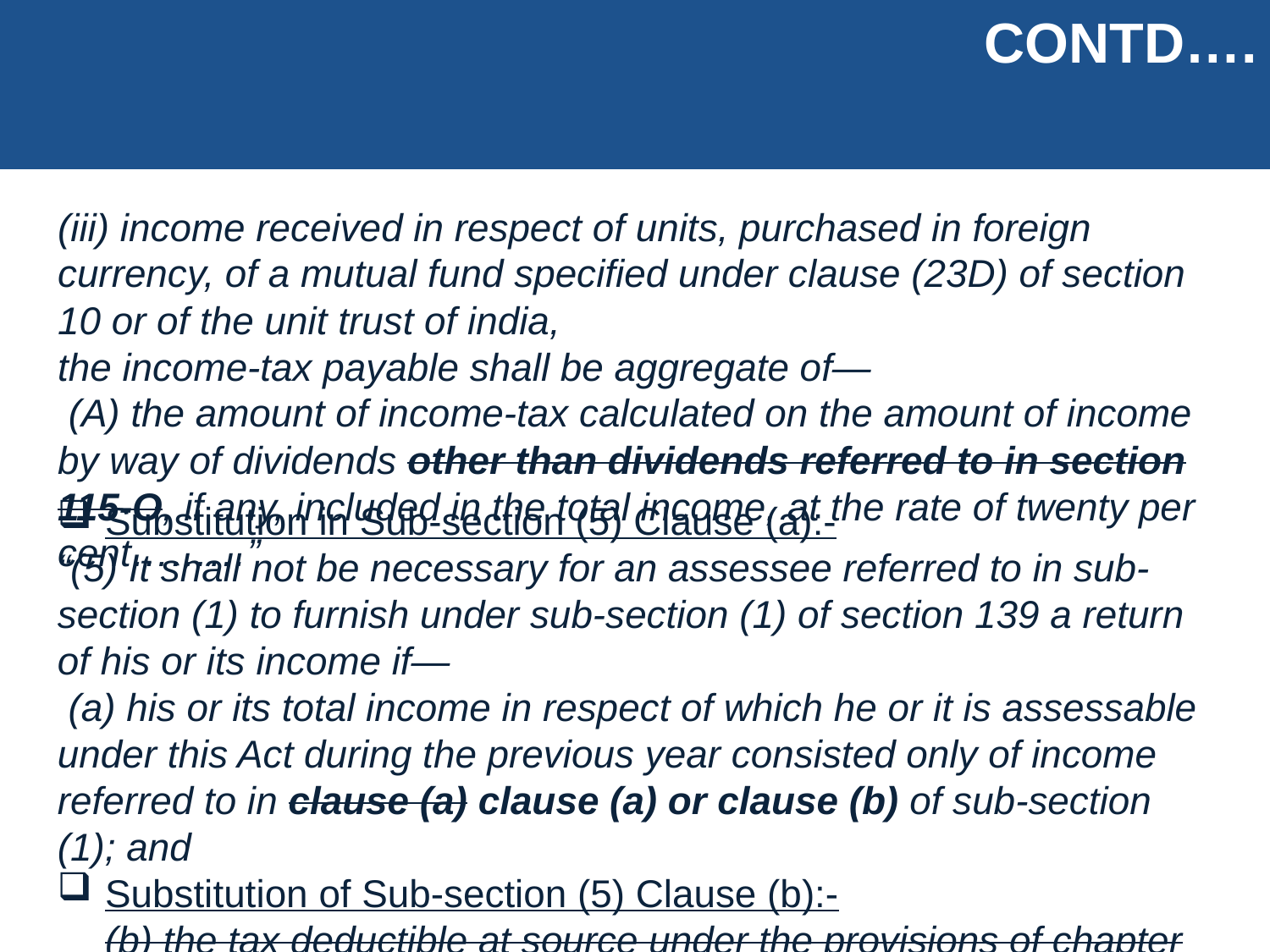

Contd….
# (iii) income received in respect of units, purchased in foreign currency, of a mutual fund specified under clause (23D) of section 10 or of the unit trust of india, the income-tax payable shall be aggregate of—  (A) the amount of income-tax calculated on the amount of income by way of dividends other than dividends referred to in section 115-O, if any, included in the total income, at the rate of twenty per cent………”
Substitution in Sub-section (5) Clause (a):-
“(5) It shall not be necessary for an assessee referred to in sub-section (1) to furnish under sub-section (1) of section 139 a return of his or its income if—
 (a) his or its total income in respect of which he or it is assessable under this Act during the previous year consisted only of income referred to in clause (a) clause (a) or clause (b) of sub-section (1); and
Substitution of Sub-section (5) Clause (b):-
(b) the tax deductible at source under the provisions of chapter XVII-B has been deducted from such income.
81